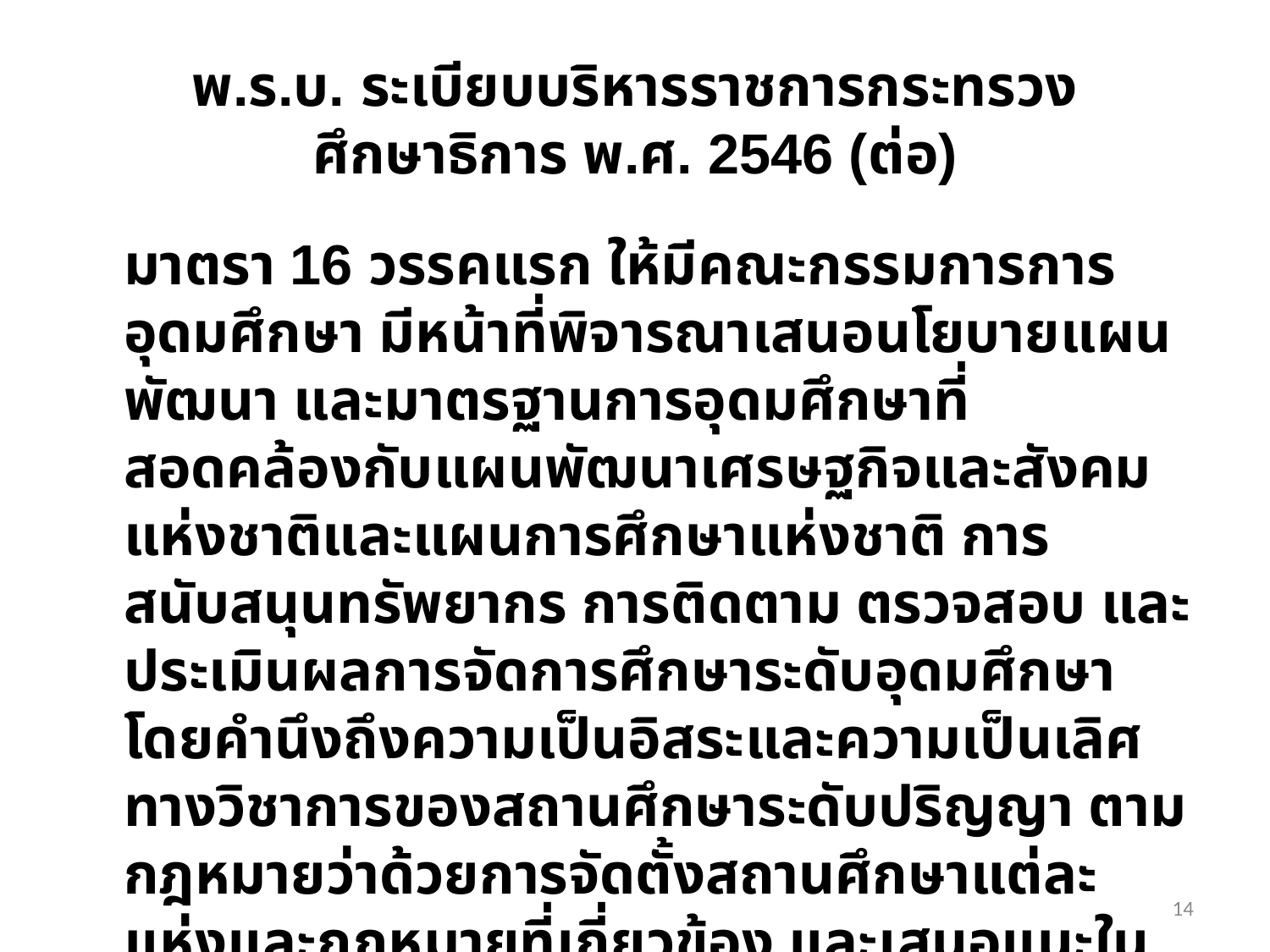

# พ.ร.บ. ระเบียบบริหารราชการกระทรวงศึกษาธิการ พ.ศ. 2546 (ต่อ)
	มาตรา 16 วรรคแรก ให้มีคณะกรรมการการอุดมศึกษา มีหน้าที่พิจารณาเสนอนโยบายแผนพัฒนา และมาตรฐานการอุดมศึกษาที่สอดคล้องกับแผนพัฒนาเศรษฐกิจและสังคมแห่งชาติและแผนการศึกษาแห่งชาติ การสนับสนุนทรัพยากร การติดตาม ตรวจสอบ และประเมินผลการจัดการศึกษาระดับอุดมศึกษา โดยคำนึงถึงความเป็นอิสระและความเป็นเลิศทางวิชาการของสถานศึกษาระดับปริญญา ตามกฎหมายว่าด้วยการจัดตั้งสถานศึกษาแต่ละแห่งและกฎหมายที่เกี่ยวข้อง และเสนอแนะในการออกระเบียบ หลักเกณฑ์ และประกาศที่เกี่ยวกับการบริหารงานของสำนักงาน

14